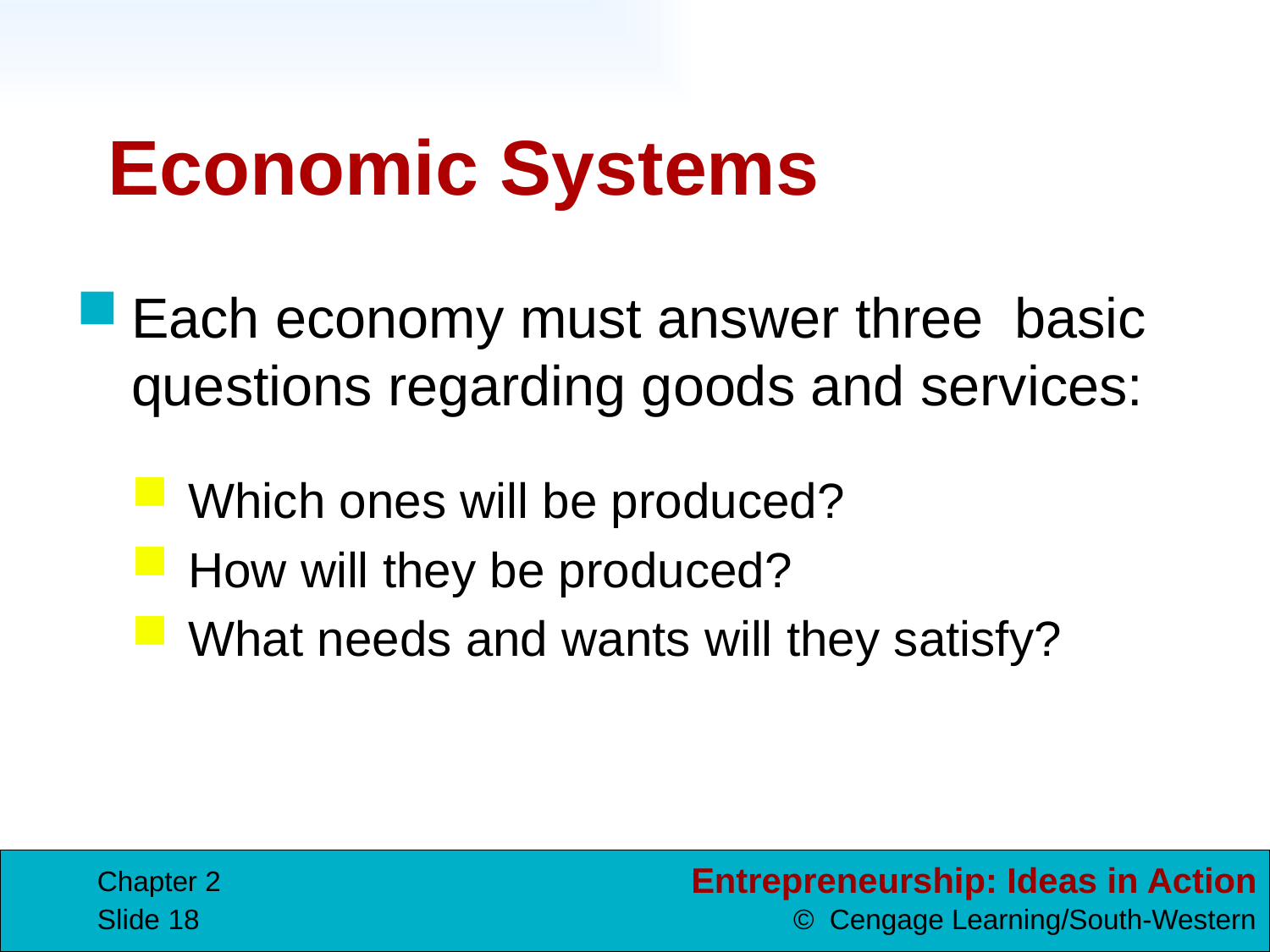

# Economic Systems
Each economy must answer three  basic questions regarding goods and services:
Which ones will be produced?
How will they be produced?
What needs and wants will they satisfy?

Chapter 2
Slide 18